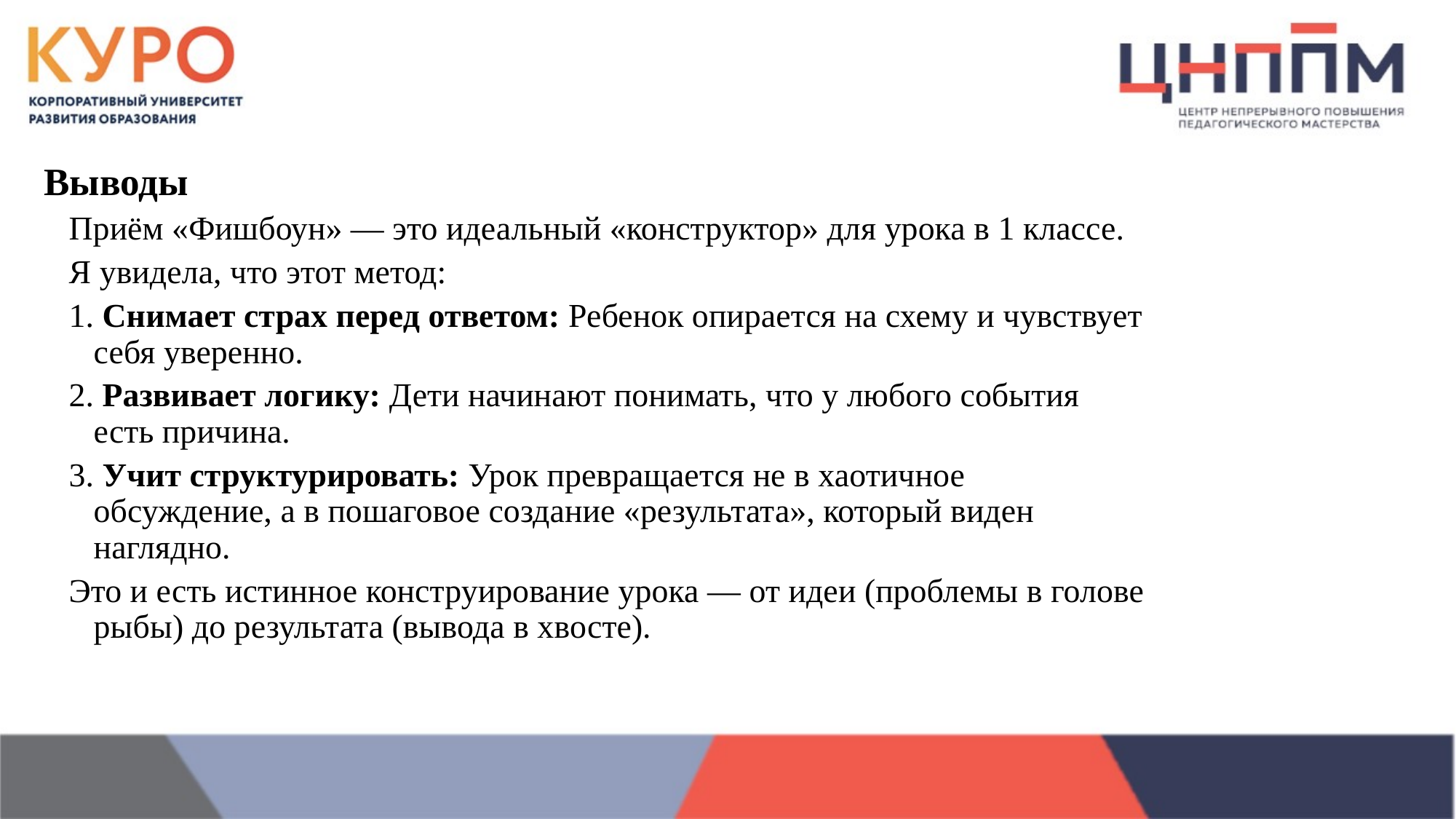

Выводы
Приём «Фишбоун» — это идеальный «конструктор» для урока в 1 классе.
Я увидела, что этот метод:
1. Снимает страх перед ответом: Ребенок опирается на схему и чувствует себя уверенно.
2. Развивает логику: Дети начинают понимать, что у любого события есть причина.
3. Учит структурировать: Урок превращается не в хаотичное обсуждение, а в пошаговое создание «результата», который виден наглядно.
Это и есть истинное конструирование урока — от идеи (проблемы в голове рыбы) до результата (вывода в хвосте).